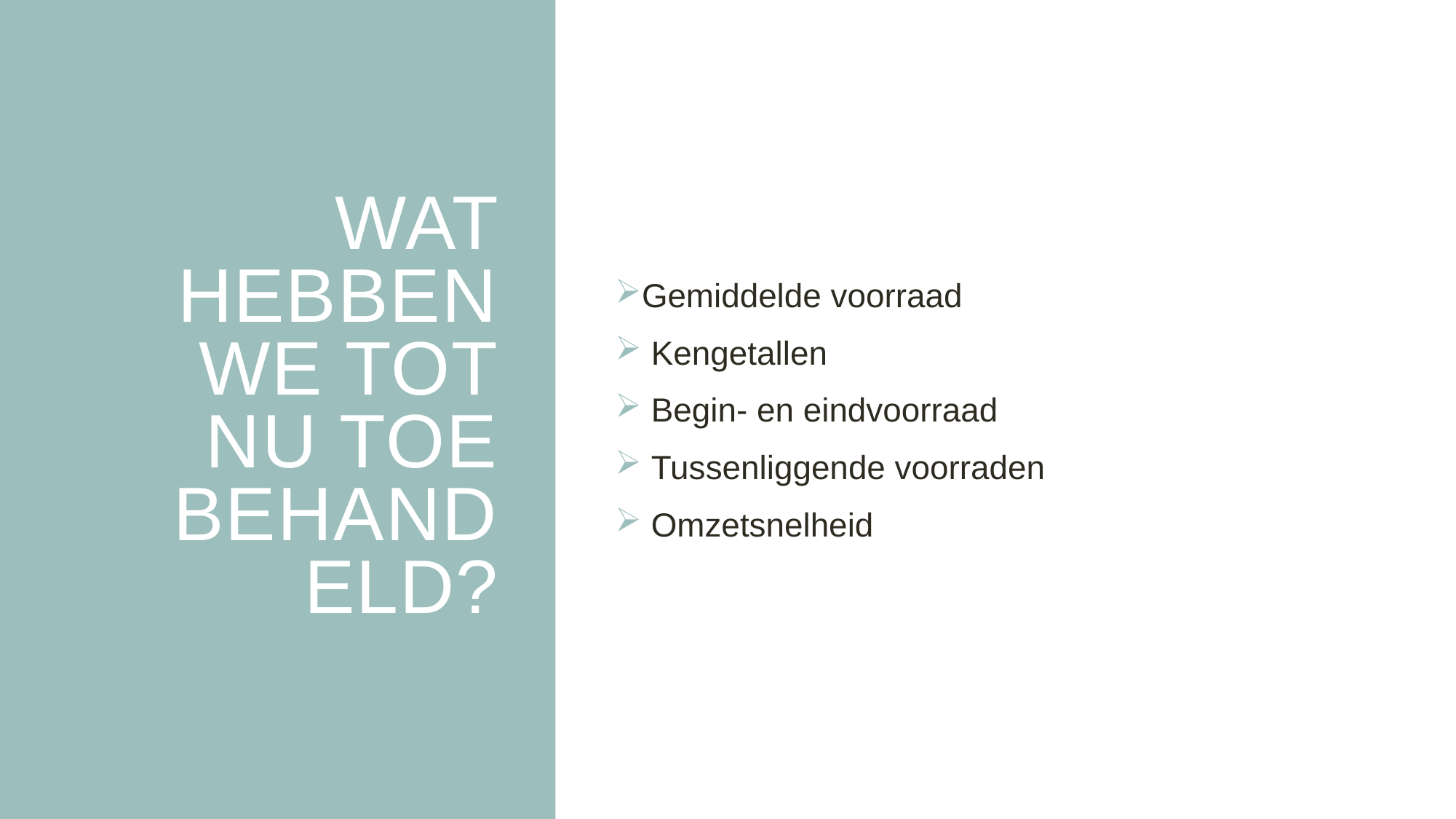

# Wat hebben we tot nu toe behandeld?

Gemiddelde voorraad
 Kengetallen
 Begin- en eindvoorraad
 Tussenliggende voorraden
 Omzetsnelheid